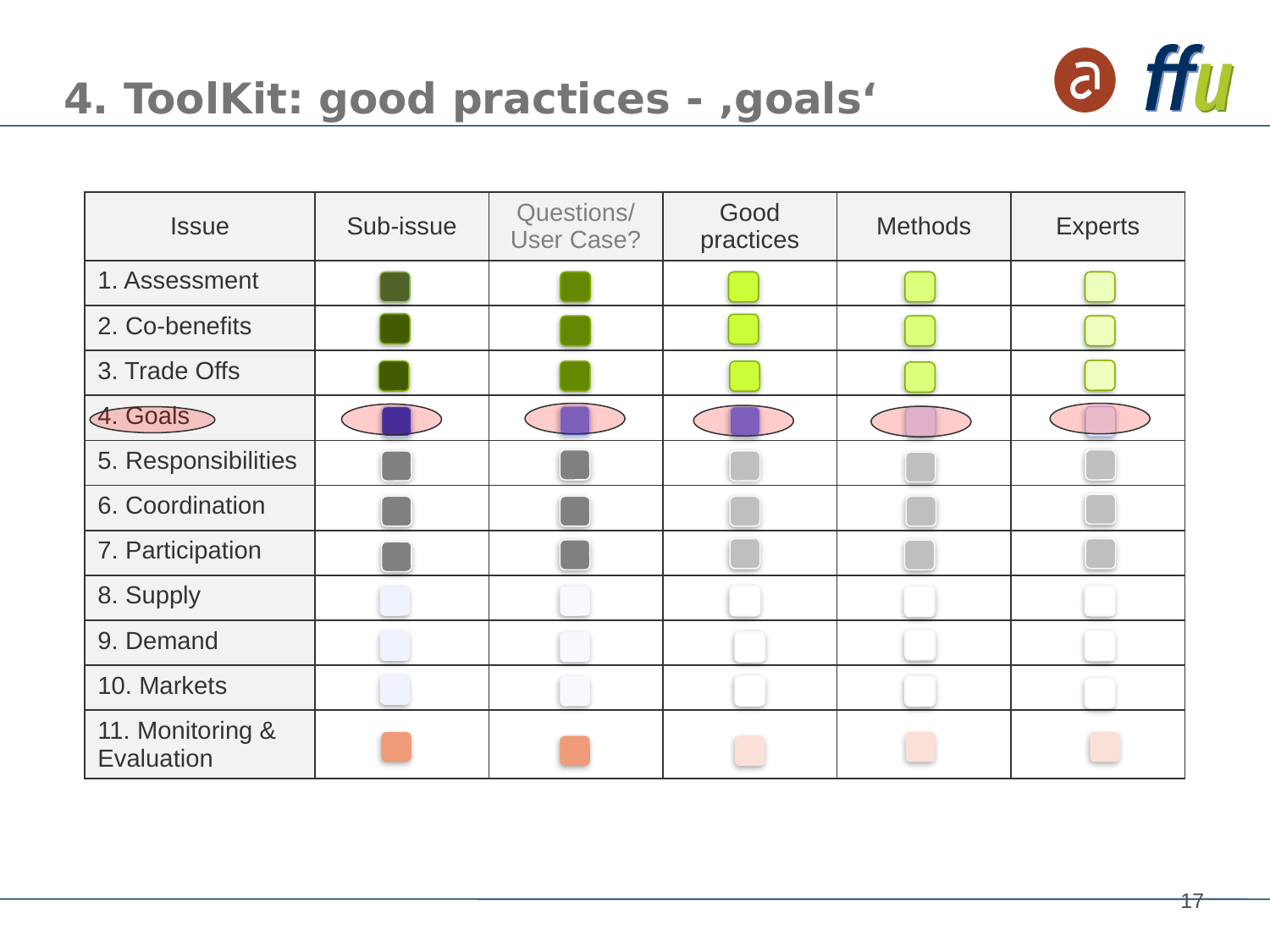

# 4. ToolKit: good practices - ‚goals‘
| Issue | Sub-issue | Questions/ User Case? | Good practices | Methods | Experts |
| --- | --- | --- | --- | --- | --- |
| 1. Assessment |  |  |  |  |  |
| 2. Co-benefits |  |  |  |  |  |
| 3. Trade Offs |  |  |  |  |  |
| 4. Goals |  |  |  |  |  |
| 5. Responsibilities |  |  |  |  |  |
| 6. Coordination |  |  |  |  |  |
| 7. Participation |  |  |  |  |  |
| 8. Supply |  |  |  |  |  |
| 9. Demand |  |  |  |  |  |
| 10. Markets |  |  |  |  |  |
| 11. Monitoring & Evaluation |  |  |  |  |  |